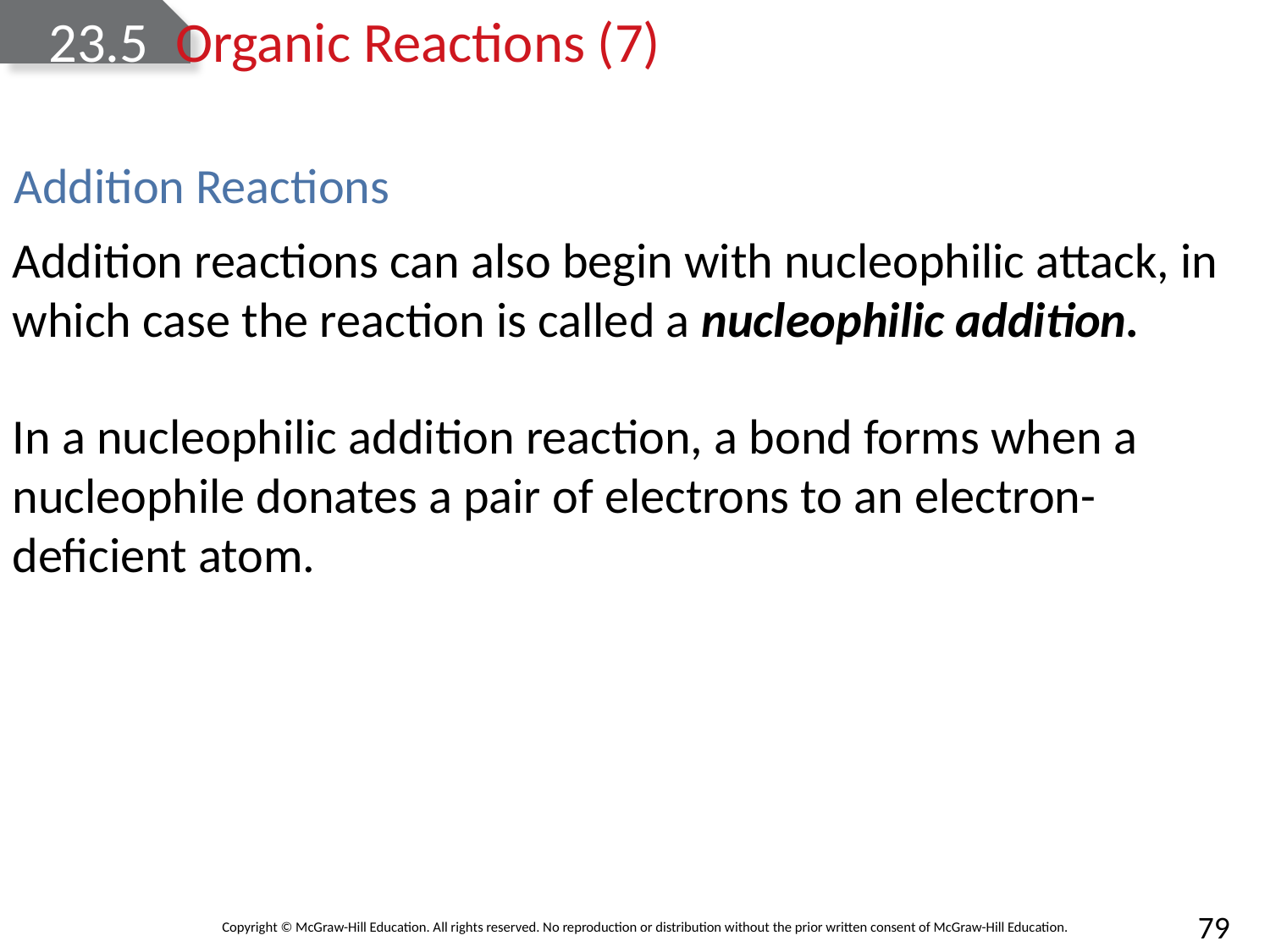

# 23.5 	Organic Reactions (7)
Addition Reactions
Addition reactions can also begin with nucleophilic attack, in which case the reaction is called a nucleophilic addition.
In a nucleophilic addition reaction, a bond forms when a nucleophile donates a pair of electrons to an electron-deficient atom.